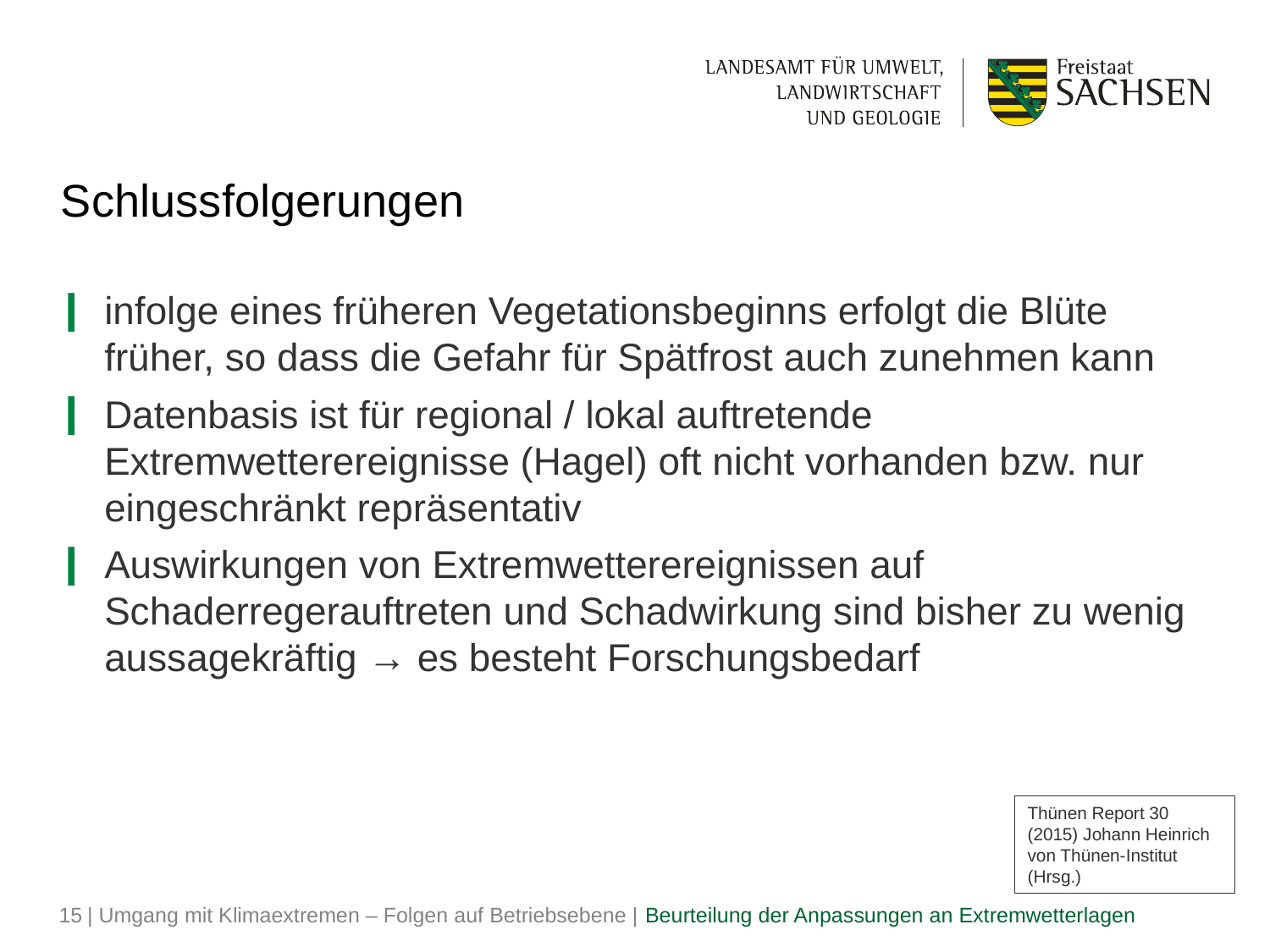

# Schlussfolgerungen
infolge eines früheren Vegetationsbeginns erfolgt die Blüte früher, so dass die Gefahr für Spätfrost auch zunehmen kann
Datenbasis ist für regional / lokal auftretende Extremwetterereignisse (Hagel) oft nicht vorhanden bzw. nur eingeschränkt repräsentativ
Auswirkungen von Extremwetterereignissen auf Schaderregerauftreten und Schadwirkung sind bisher zu wenig aussagekräftig → es besteht Forschungsbedarf
Thünen Report 30 (2015) Johann Heinrich von Thünen-Institut (Hrsg.)